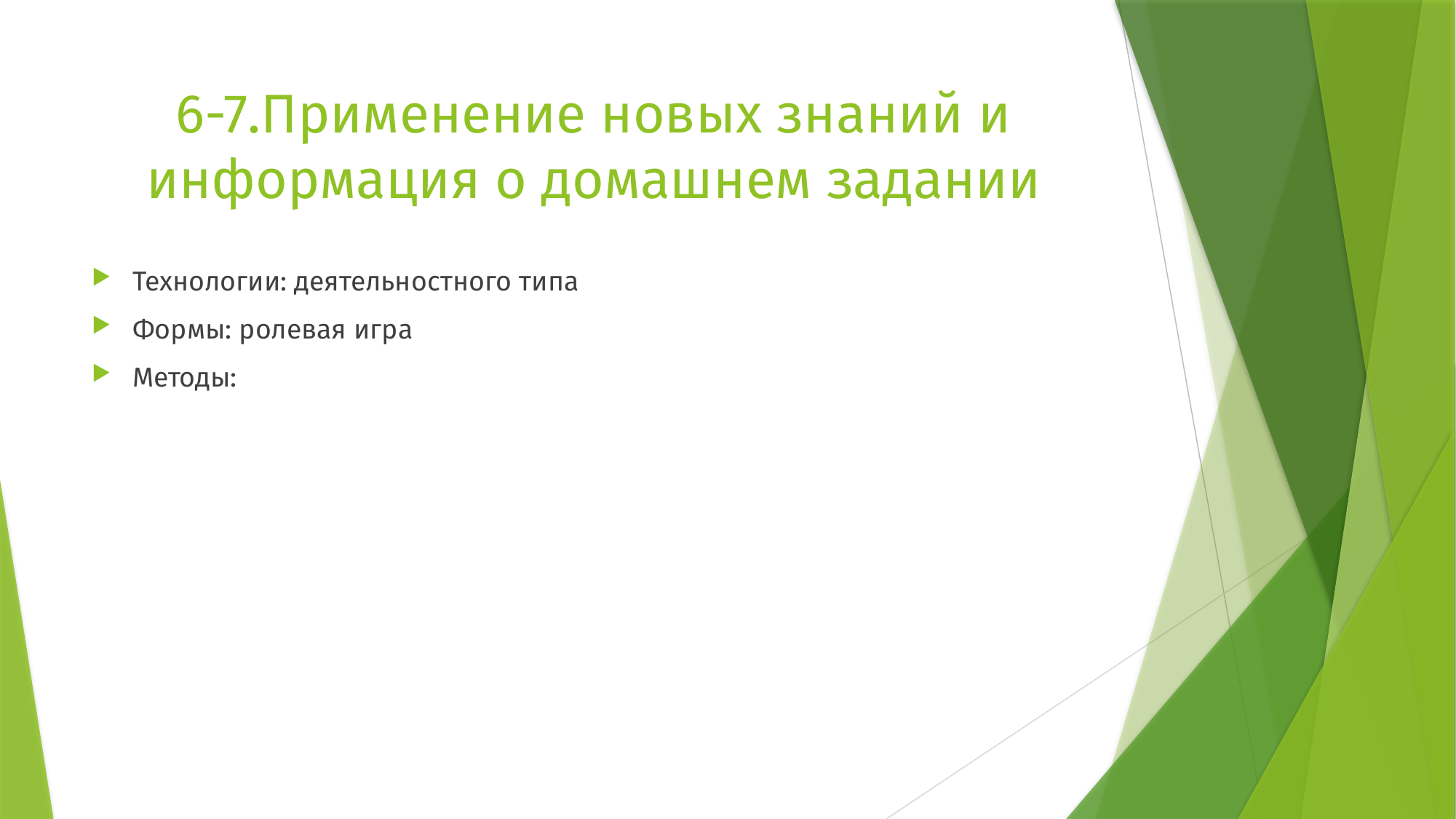

# 6-7.Применение новых знаний и информация о домашнем задании
Технологии: деятельностного типа
Формы: ролевая игра
Методы: